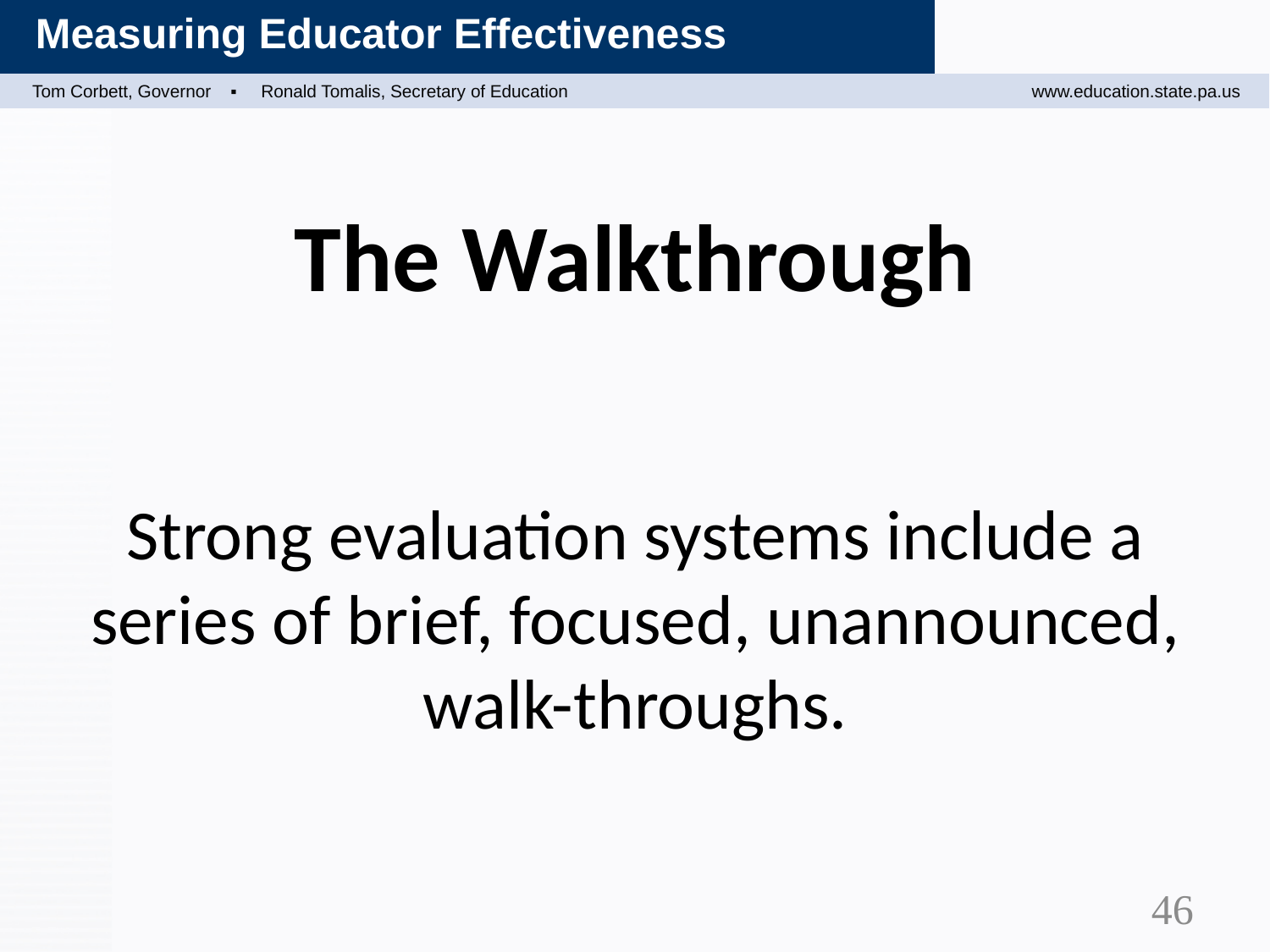

# The Walkthrough

Strong evaluation systems include a series of brief, focused, unannounced, walk-throughs.
46